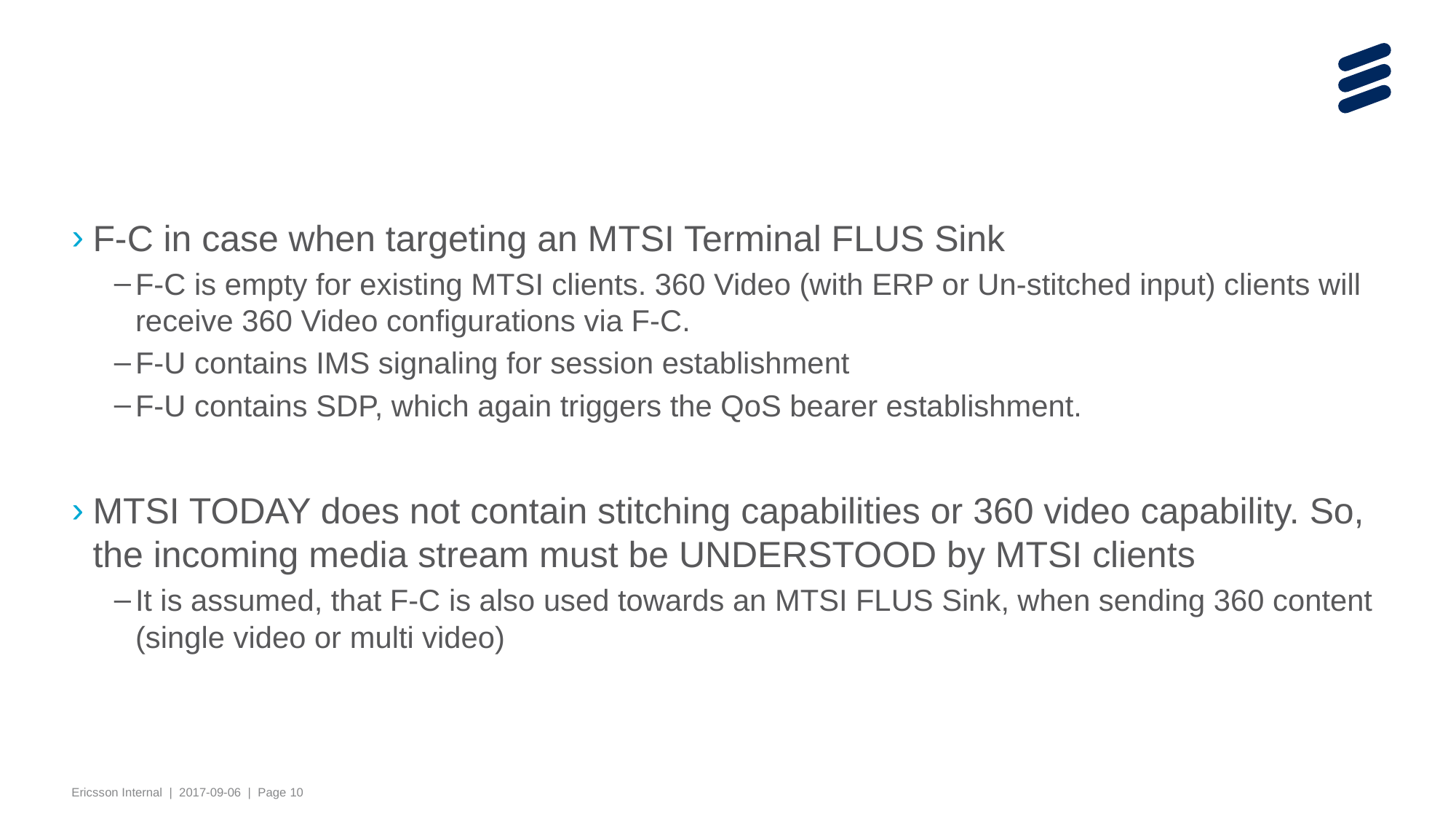

#
F-C in case when targeting an MTSI Terminal FLUS Sink
F-C is empty for existing MTSI clients. 360 Video (with ERP or Un-stitched input) clients will receive 360 Video configurations via F-C.
F-U contains IMS signaling for session establishment
F-U contains SDP, which again triggers the QoS bearer establishment.

MTSI TODAY does not contain stitching capabilities or 360 video capability. So, the incoming media stream must be UNDERSTOOD by MTSI clients
It is assumed, that F-C is also used towards an MTSI FLUS Sink, when sending 360 content (single video or multi video)